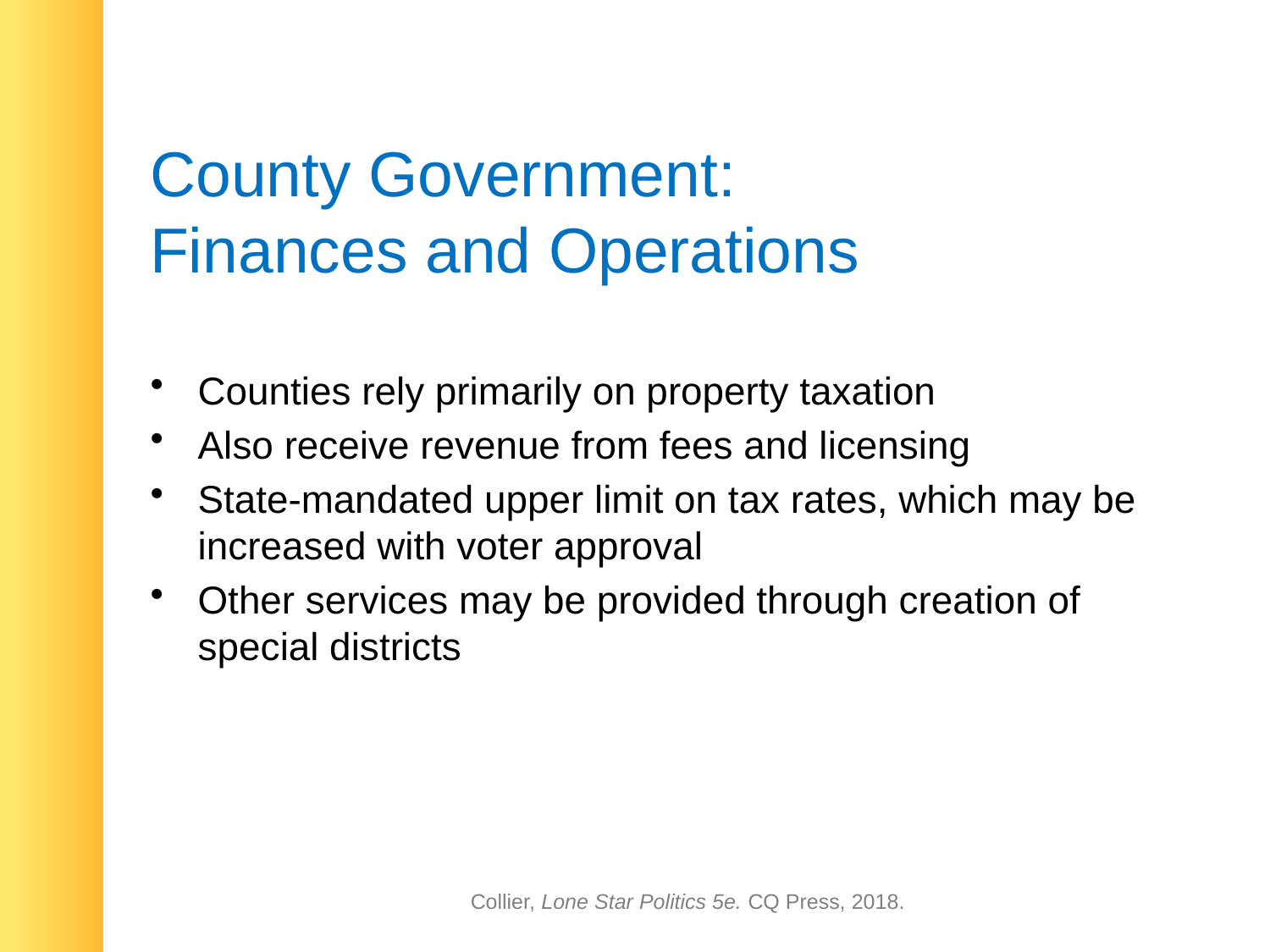

# County Government: Finances and Operations
Counties rely primarily on property taxation
Also receive revenue from fees and licensing
State-mandated upper limit on tax rates, which may be increased with voter approval
Other services may be provided through creation of special districts
Collier, Lone Star Politics 5e. CQ Press, 2018.